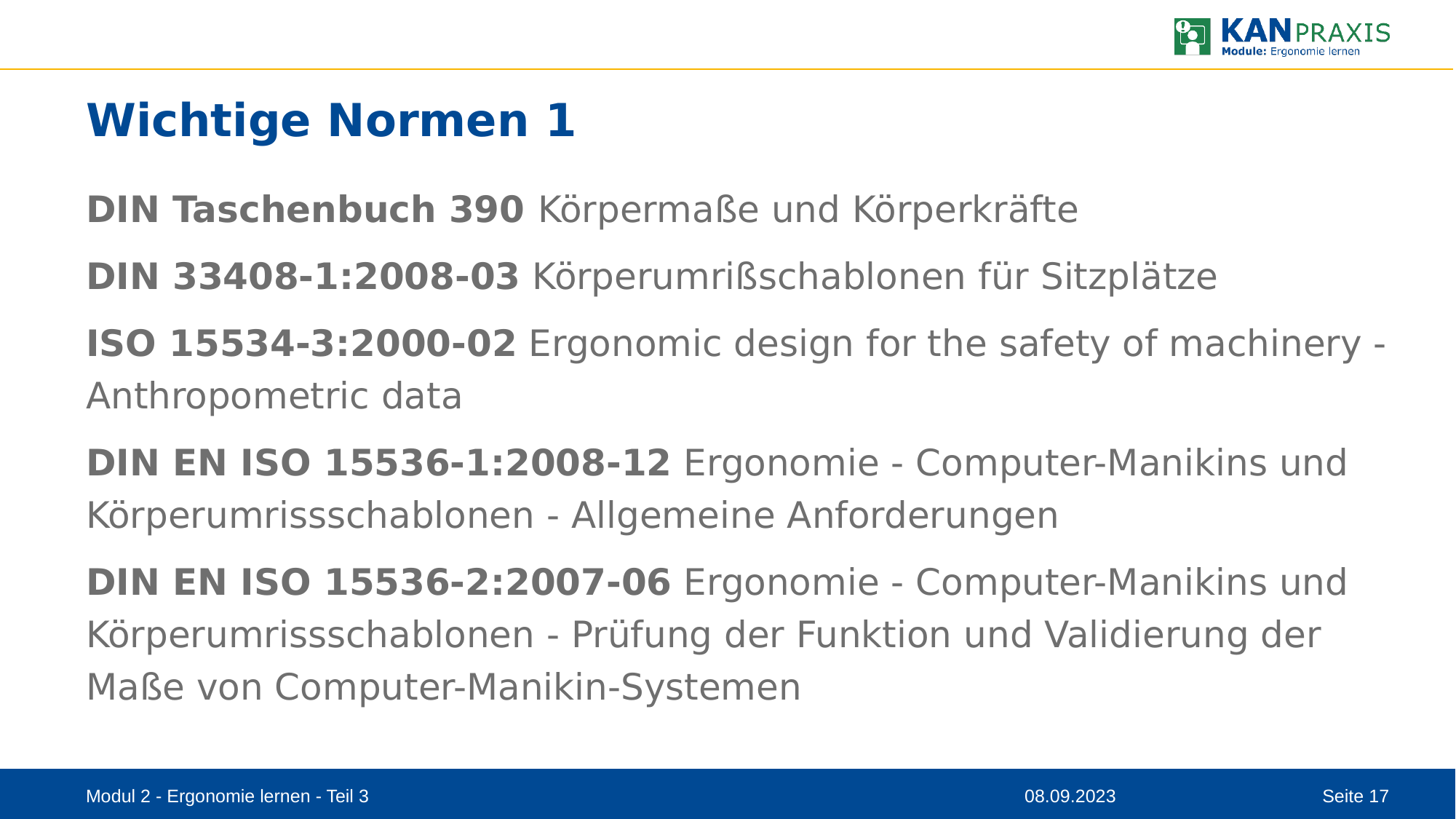

# Wichtige Normen 1
DIN Taschenbuch 390 Körpermaße und Körperkräfte
DIN 33408-1:2008-03 Körperumrißschablonen für Sitzplätze
ISO 15534-3:2000-02 Ergonomic design for the safety of machinery - Anthropometric data
DIN EN ISO 15536-1:2008-12 Ergonomie - Computer-Manikins und Körperumrissschablonen - Allgemeine Anforderungen
DIN EN ISO 15536-2:2007-06 Ergonomie - Computer-Manikins und Körperumrissschablonen - Prüfung der Funktion und Validierung der Maße von Computer-Manikin-Systemen
Modul 2 - Ergonomie lernen - Teil 3
08.09.2023
Seite 17